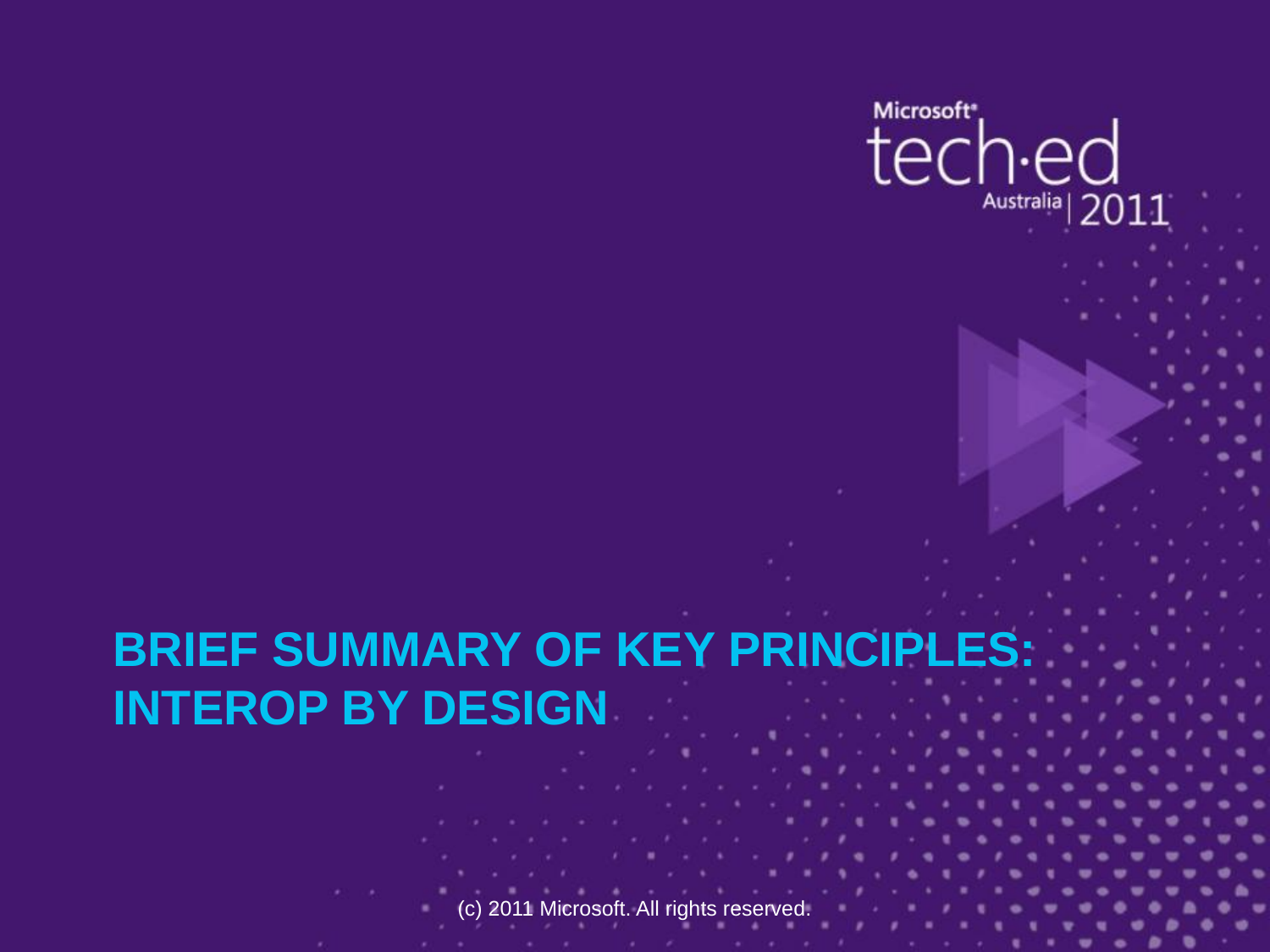

# Brief summary of key principles: interop by design
(c) 2011 Microsoft. All rights reserved.